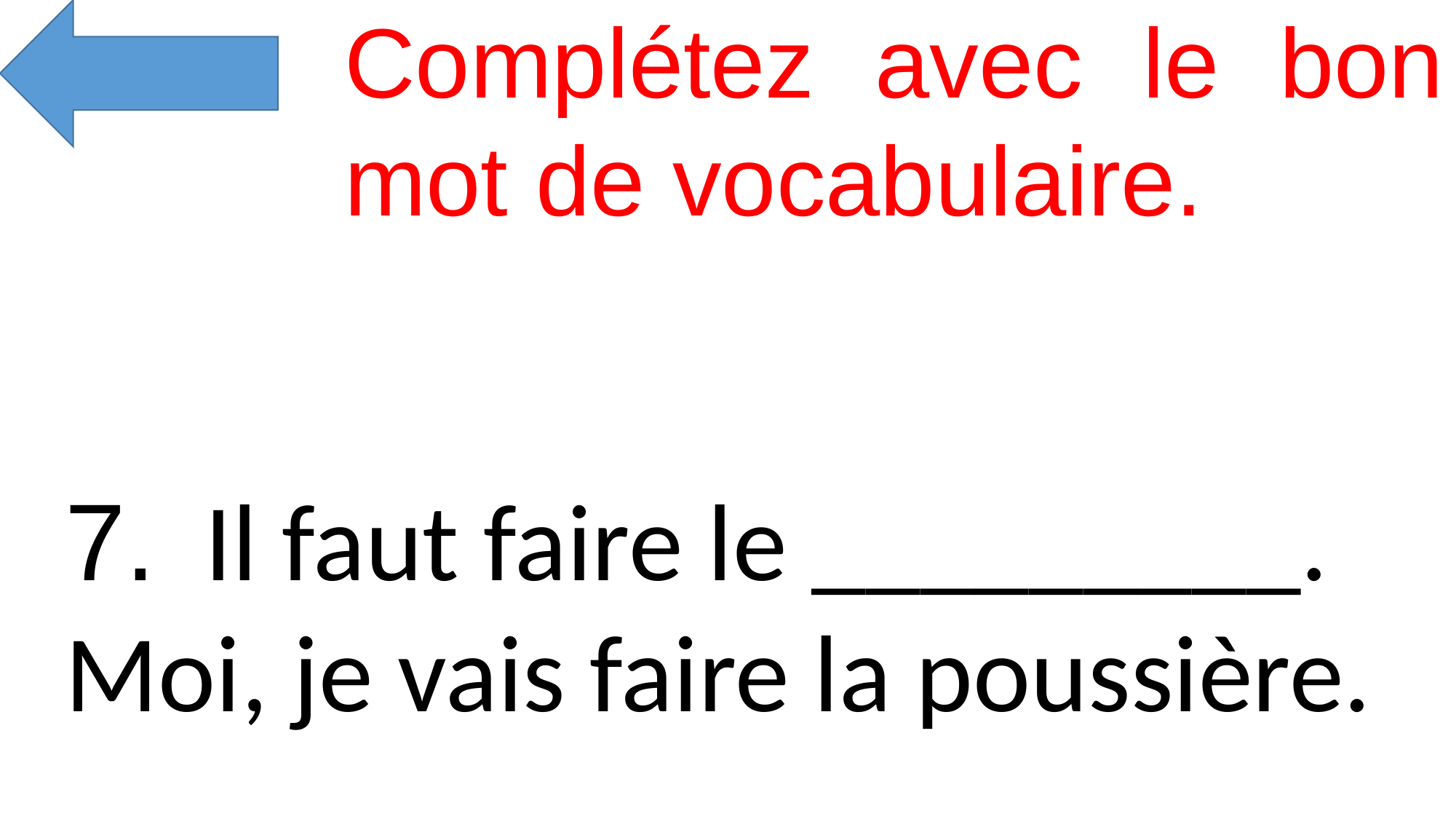

Complétez avec le bon mot de vocabulaire.
7.	 Il faut faire le _________. Moi, je vais faire la poussière.